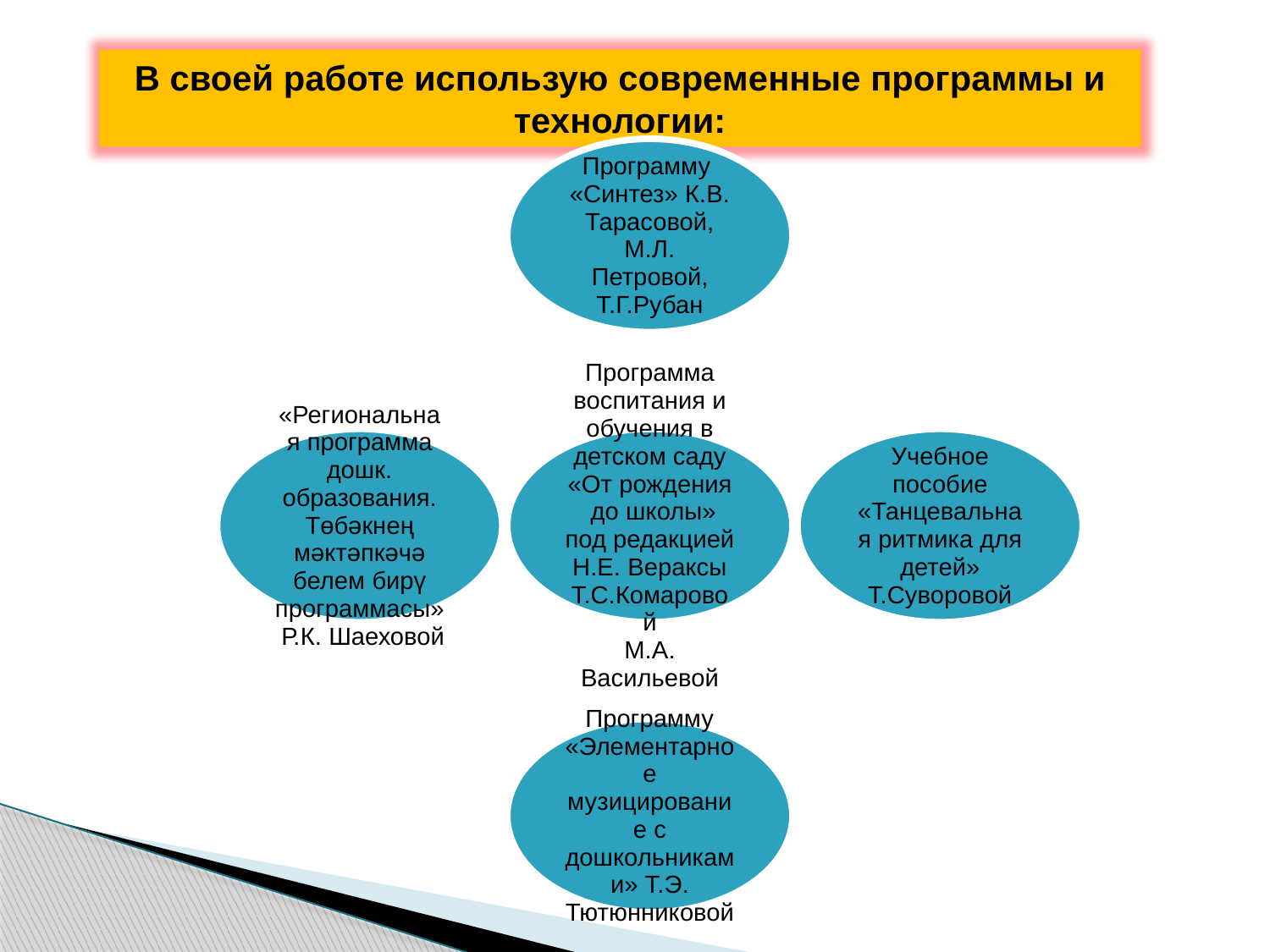

В своей работе использую современные программы и технологии:
Программа воспитания и обучения в детском саду «От рождения
 до школы»
под редакцией
Н.Е. Вераксы
Т.С.Комаровой
М.А. Васильевой
Программу  «Синтез» К.В. Тарасовой, М.Л. Петровой, Т.Г.Рубан
Учебное пособие «Танцевальная ритмика для детей» Т.Суворовой
Программу «Элементарное музицирование с дошкольниками» Т.Э. Тютюнниковой
«Региональная программа дошк. образования. Төбәкнең мәктәпкәчә белем бирү программасы»  Р.К. Шаеховой